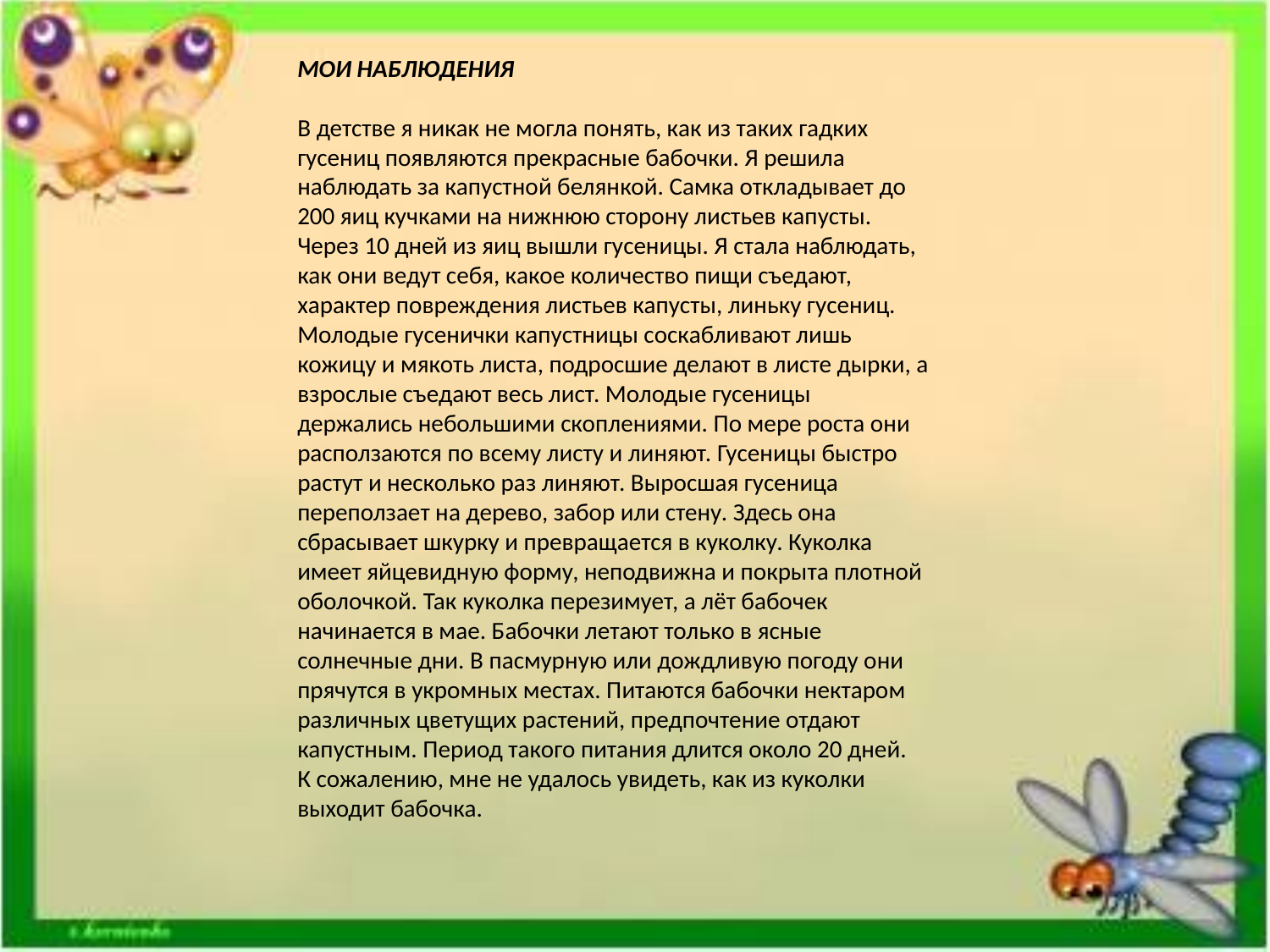

#
МОИ НАБЛЮДЕНИЯ
В детстве я никак не могла понять, как из таких гадких гусениц появляются прекрасные бабочки. Я решила наблюдать за капустной белянкой. Самка откладывает до 200 яиц кучками на нижнюю сторону листьев капусты. Через 10 дней из яиц вышли гусеницы. Я стала наблюдать, как они ведут себя, какое количество пищи съедают, характер повреждения листьев капусты, линьку гусениц. Молодые гусенички капустницы соскабливают лишь кожицу и мякоть листа, подросшие делают в листе дырки, а взрослые съедают весь лист. Молодые гусеницы держались небольшими скоплениями. По мере роста они расползаются по всему листу и линяют. Гусеницы быстро растут и несколько раз линяют. Выросшая гусеница переползает на дерево, забор или стену. Здесь она сбрасывает шкурку и превращается в куколку. Куколка имеет яйцевидную форму, неподвижна и покрыта плотной оболочкой. Так куколка перезимует, а лёт бабочек начинается в мае. Бабочки летают только в ясные солнечные дни. В пасмурную или дождливую погоду они прячутся в укромных местах. Питаются бабочки нектаром различных цветущих растений, предпочтение отдают капустным. Период такого питания длится около 20 дней.
К сожалению, мне не удалось увидеть, как из куколки выходит бабочка.